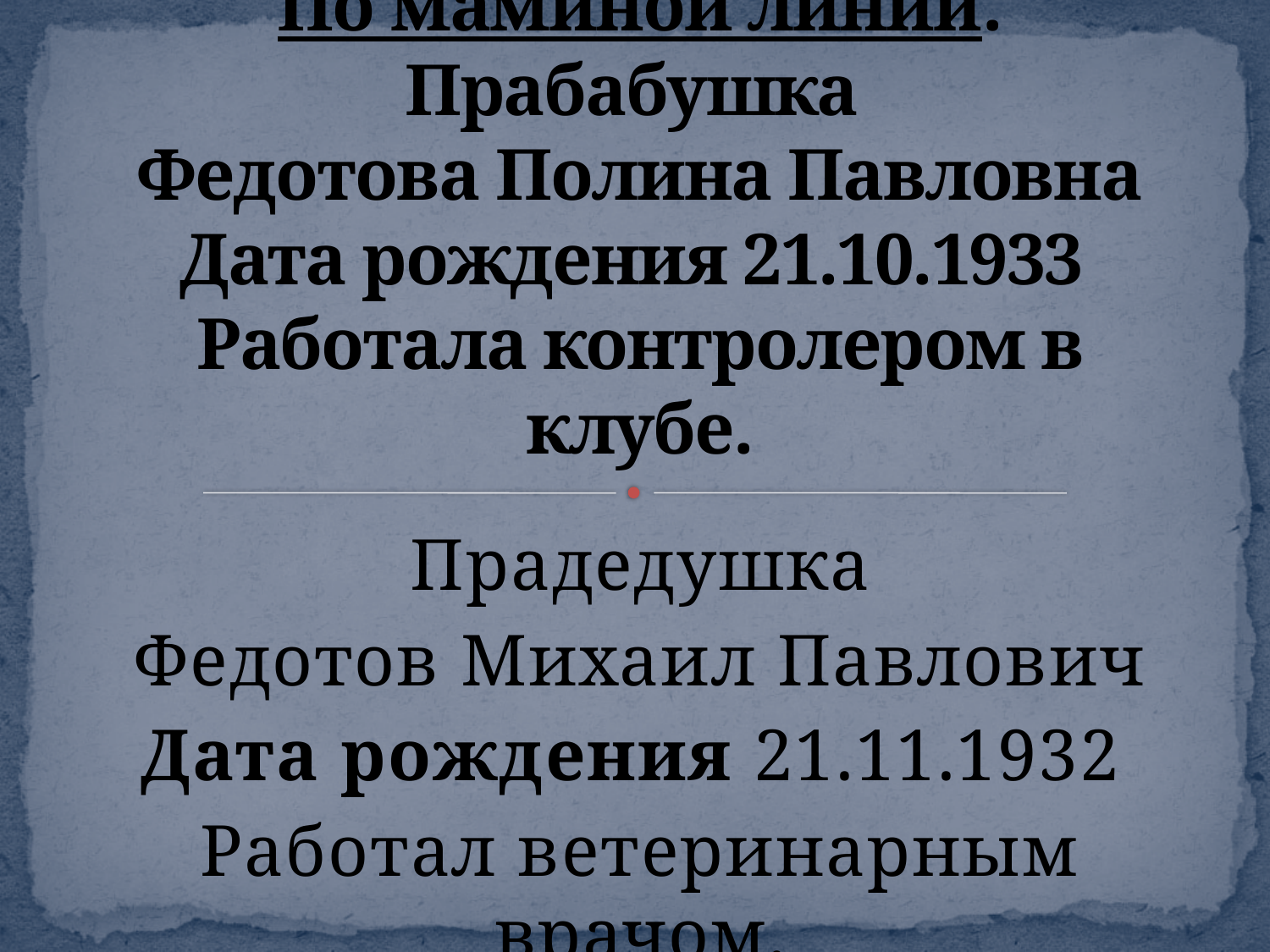

# По маминой линии. Прабабушка Федотова Полина Павловна Дата рождения 21.10.1933 Работала контролером в клубе.
Прадедушка
Федотов Михаил Павлович
Дата рождения 21.11.1932
Работал ветеринарным врачом.